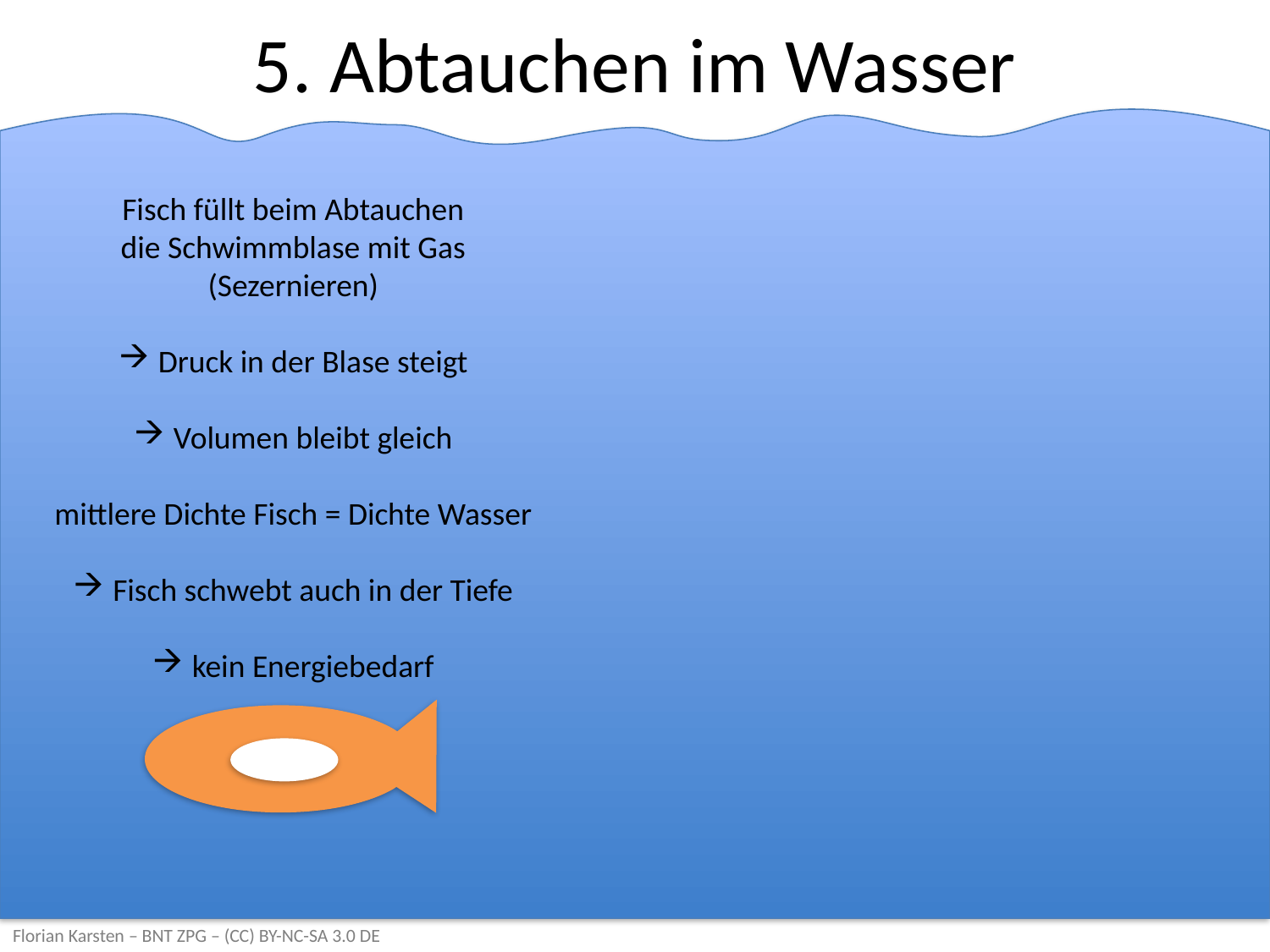

# 5. Abtauchen im Wasser
Fisch füllt beim Abtauchen
die Schwimmblase mit Gas
(Sezernieren)

Druck in der Blase steigt

Volumen bleibt gleich

mittlere Dichte Fisch = Dichte Wasser

Fisch schwebt auch in der Tiefe
kein Energiebedarf

Florian Karsten – BNT ZPG – (CC) BY-NC-SA 3.0 DE